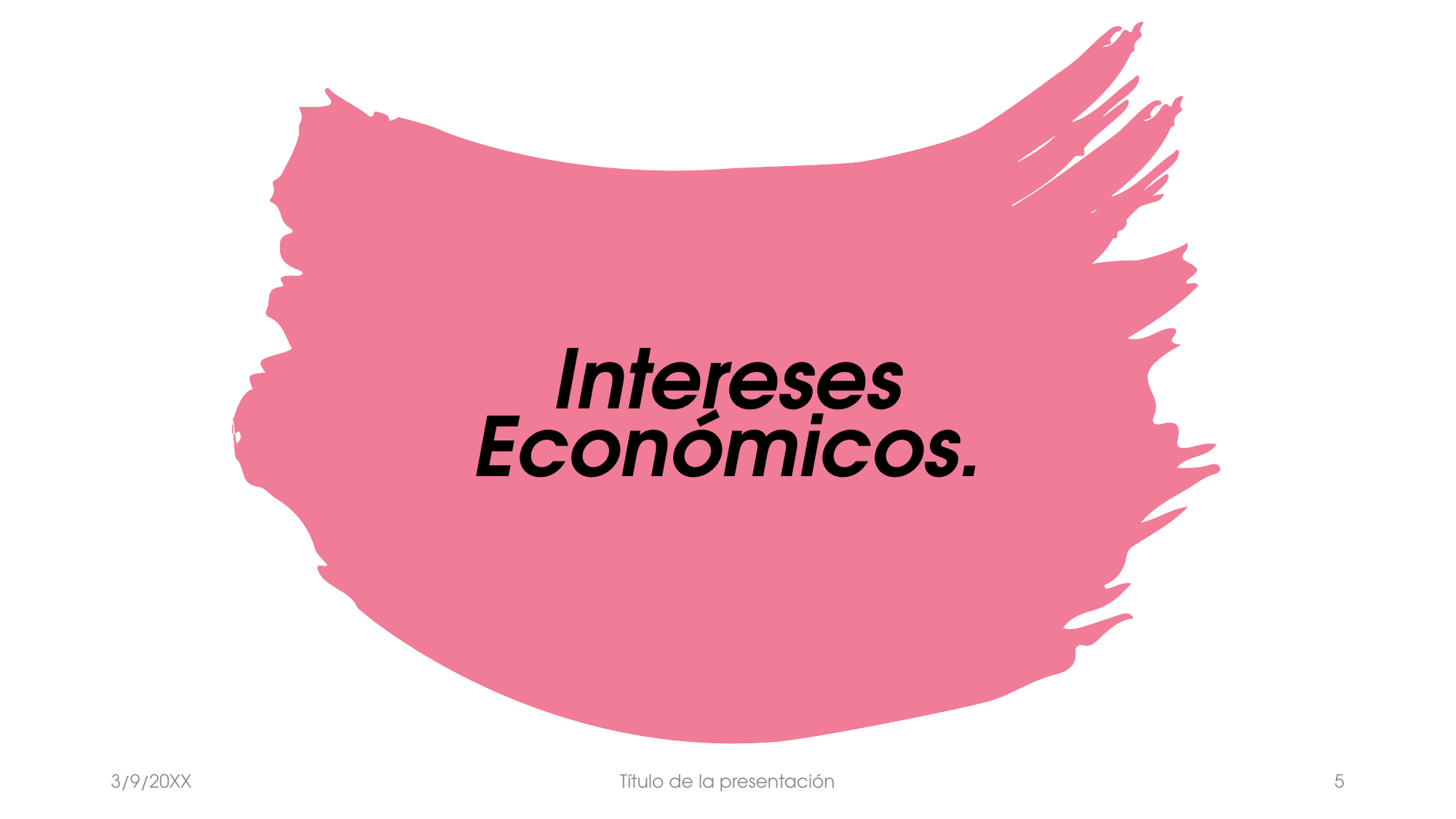

# Intereses Económicos.
3/9/20XX
Título de la presentación
5